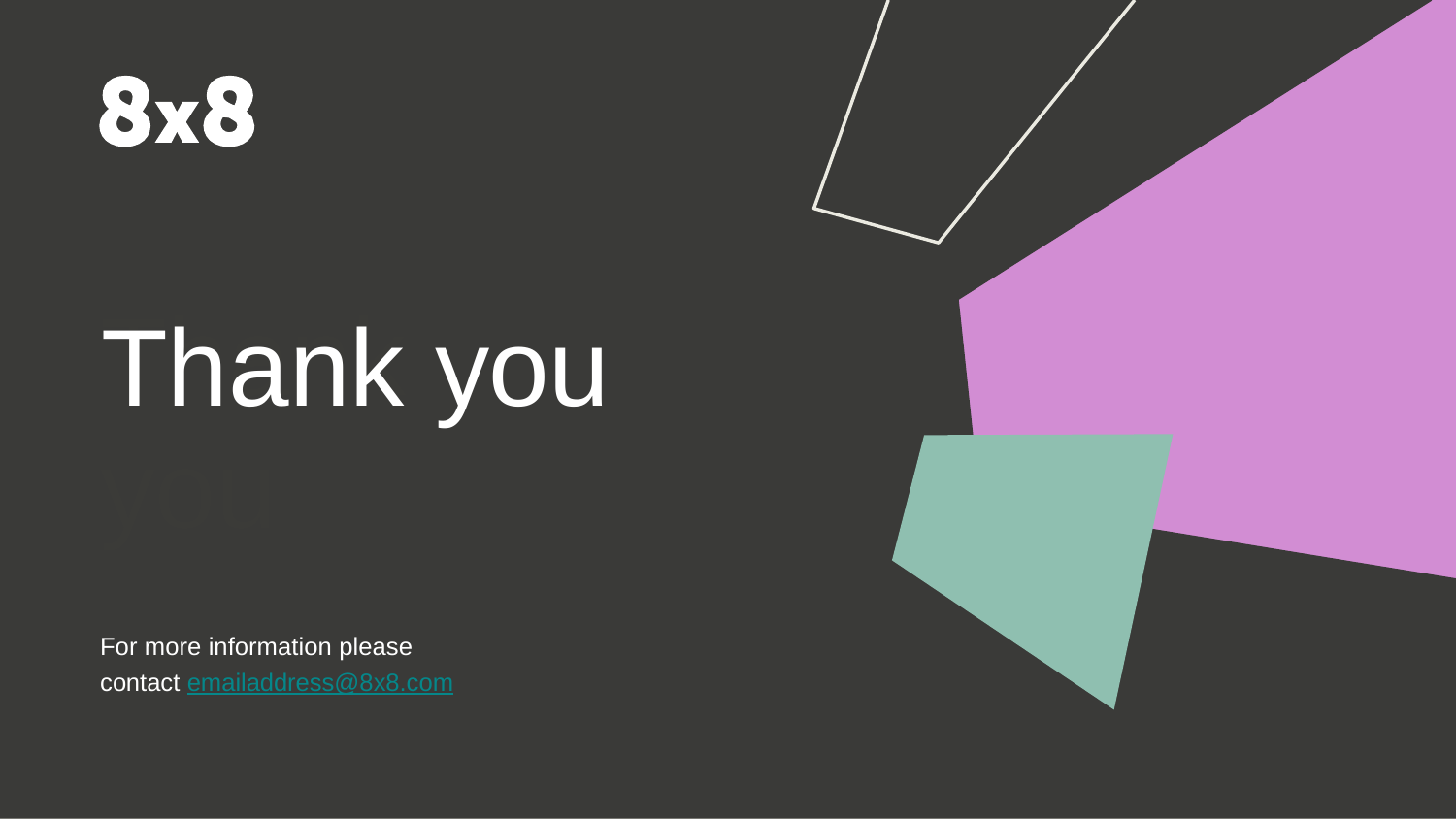

Thank you
Thank you
For more information please contact emailaddress@8x8.com